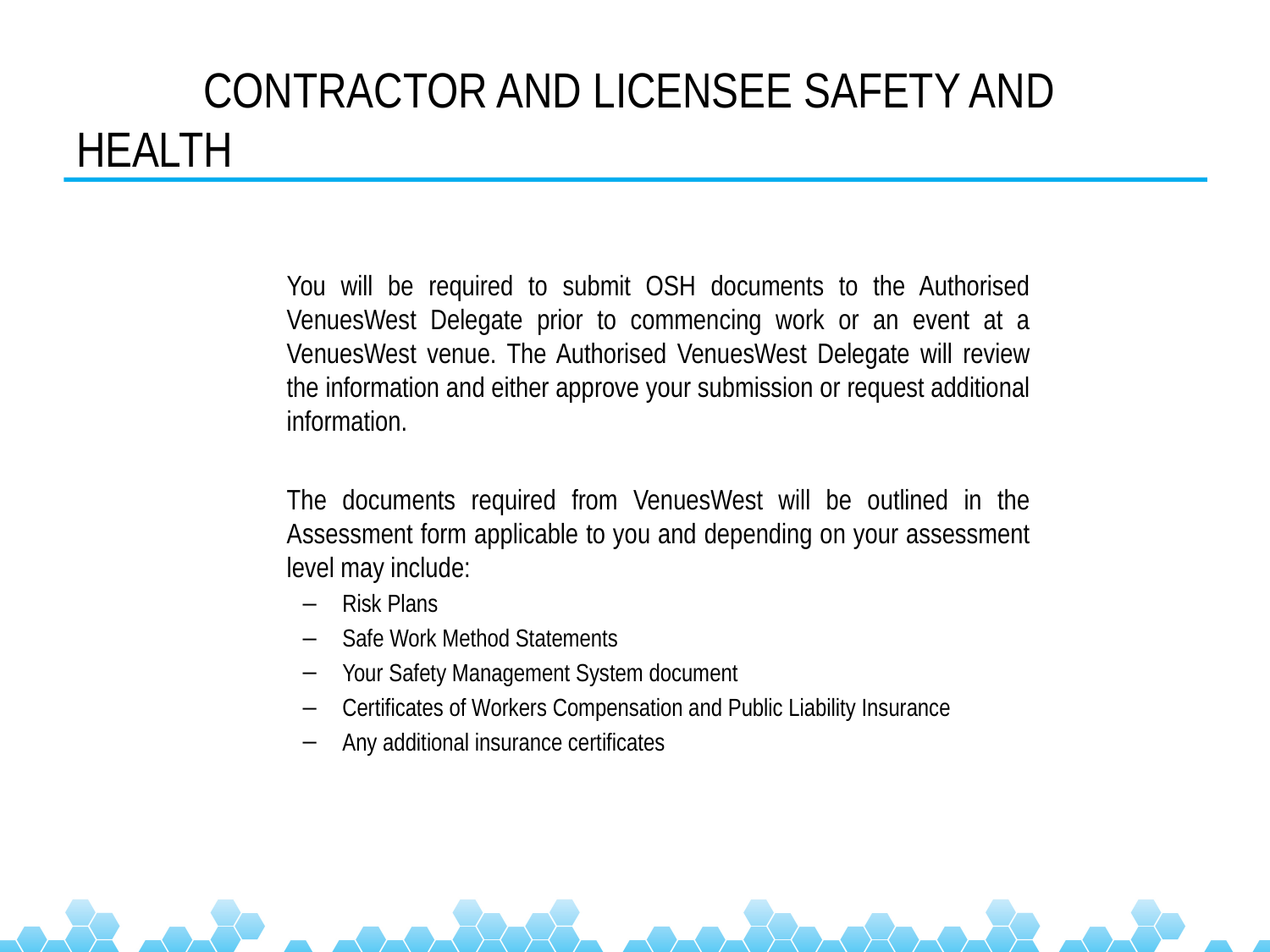

# CONTRACTOR AND LICENSEE SAFETY AND HEALTH

	You will be required to submit OSH documents to the Authorised VenuesWest Delegate prior to commencing work or an event at a VenuesWest venue. The Authorised VenuesWest Delegate will review the information and either approve your submission or request additional information.

	The documents required from VenuesWest will be outlined in the Assessment form applicable to you and depending on your assessment level may include:
Risk Plans
Safe Work Method Statements
Your Safety Management System document
Certificates of Workers Compensation and Public Liability Insurance
Any additional insurance certificates